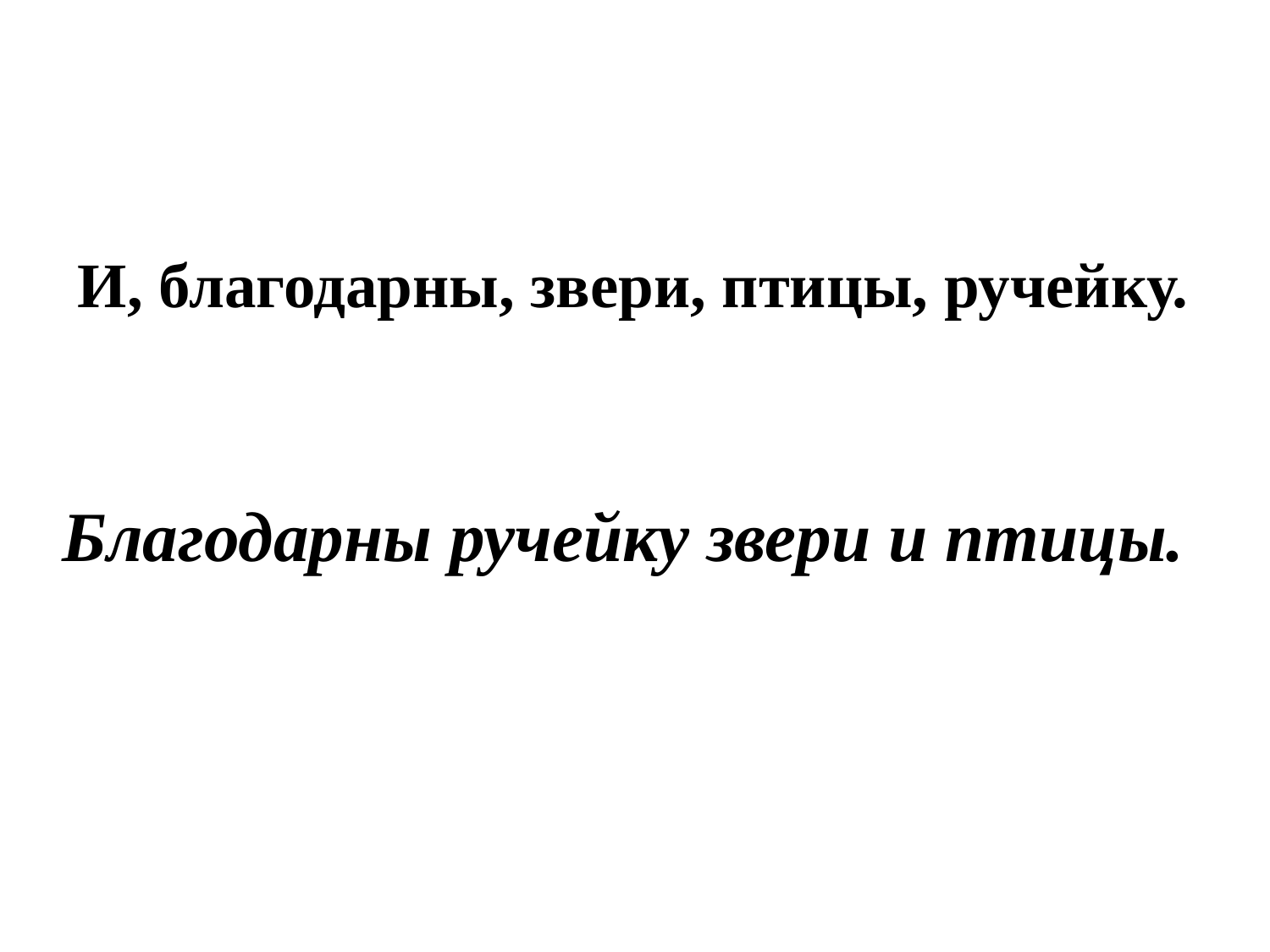

И, благодарны, звери, птицы, ручейку.

Благодарны ручейку звери и птицы.